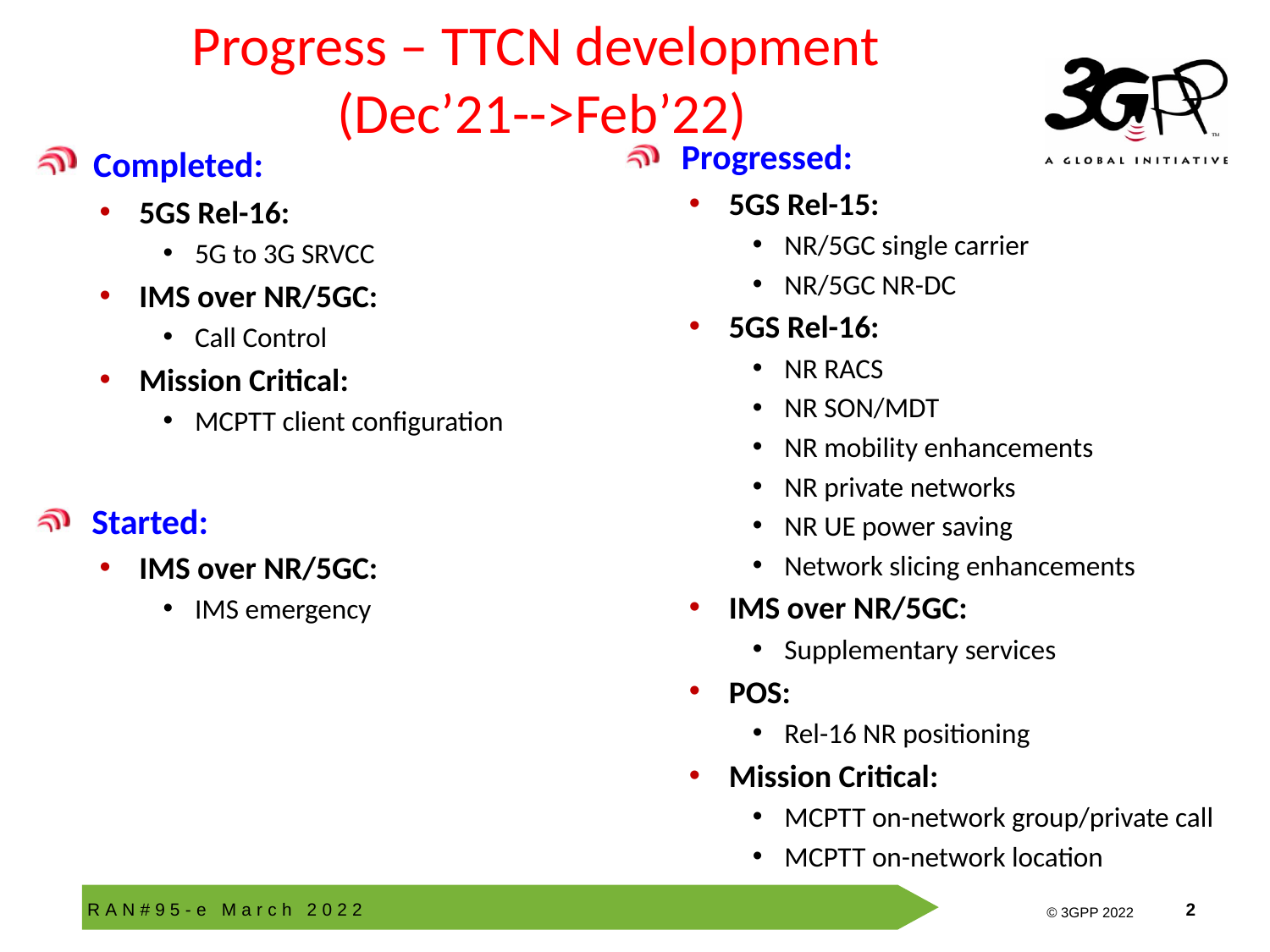

# Progress – TTCN development (Dec’21-->Feb’22)
 Completed:
5GS Rel-16:
5G to 3G SRVCC
IMS over NR/5GC:
Call Control
Mission Critical:
MCPTT client configuration

 Started:
IMS over NR/5GC:
IMS emergency

 Progressed:
5GS Rel-15:
NR/5GC single carrier
NR/5GC NR-DC
5GS Rel-16:
NR RACS
NR SON/MDT
NR mobility enhancements
NR private networks
NR UE power saving
Network slicing enhancements
IMS over NR/5GC:
Supplementary services
POS:
Rel-16 NR positioning
Mission Critical:
MCPTT on-network group/private call
MCPTT on-network location